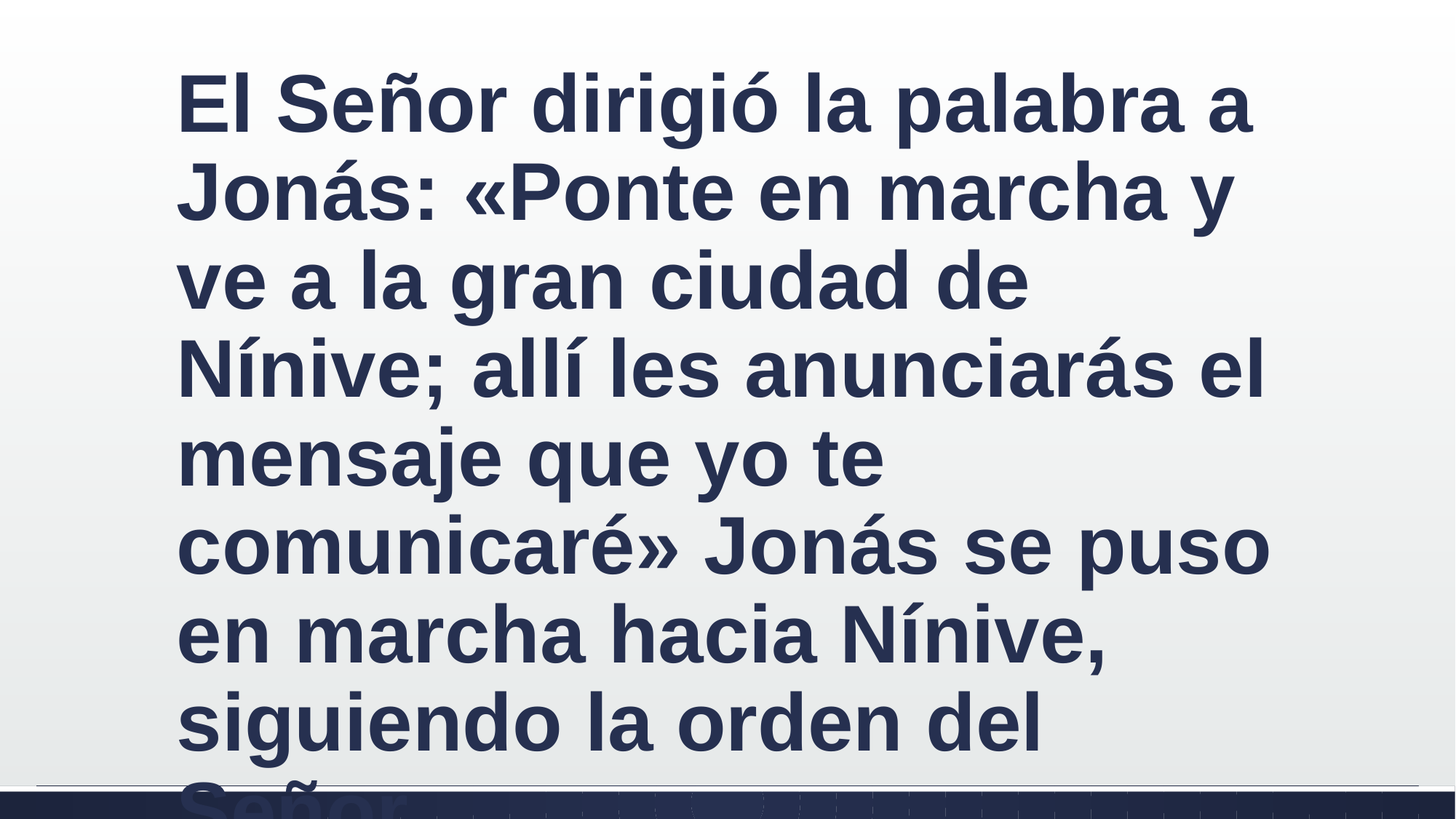

#
El Señor dirigió la palabra a Jonás: «Ponte en marcha y ve a la gran ciudad de Nínive; allí les anunciarás el mensaje que yo te comunicaré» Jonás se puso en marcha hacia Nínive, siguiendo la orden del Señor.